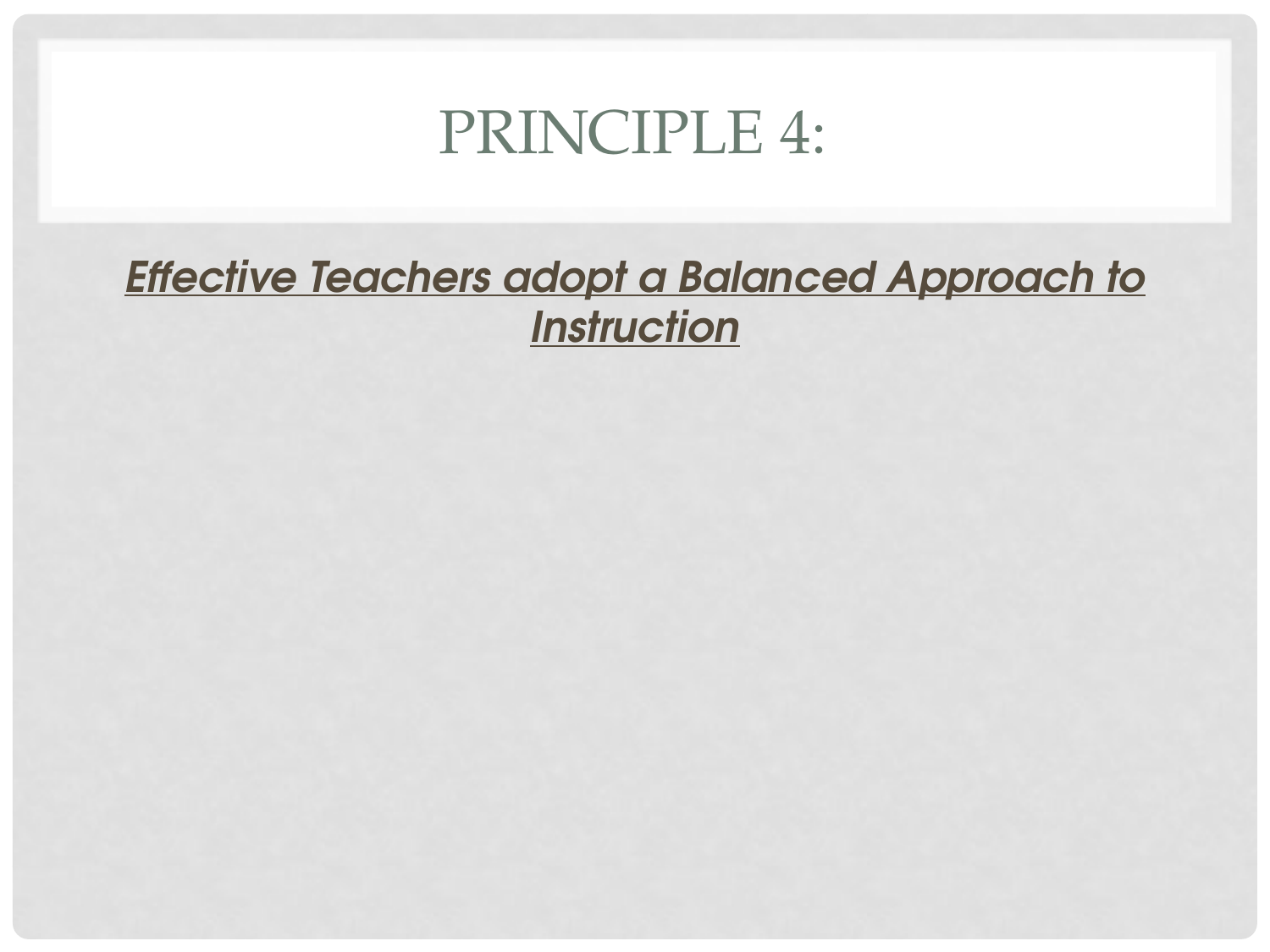

# Principle 4:
Effective Teachers adopt a Balanced Approach to Instruction